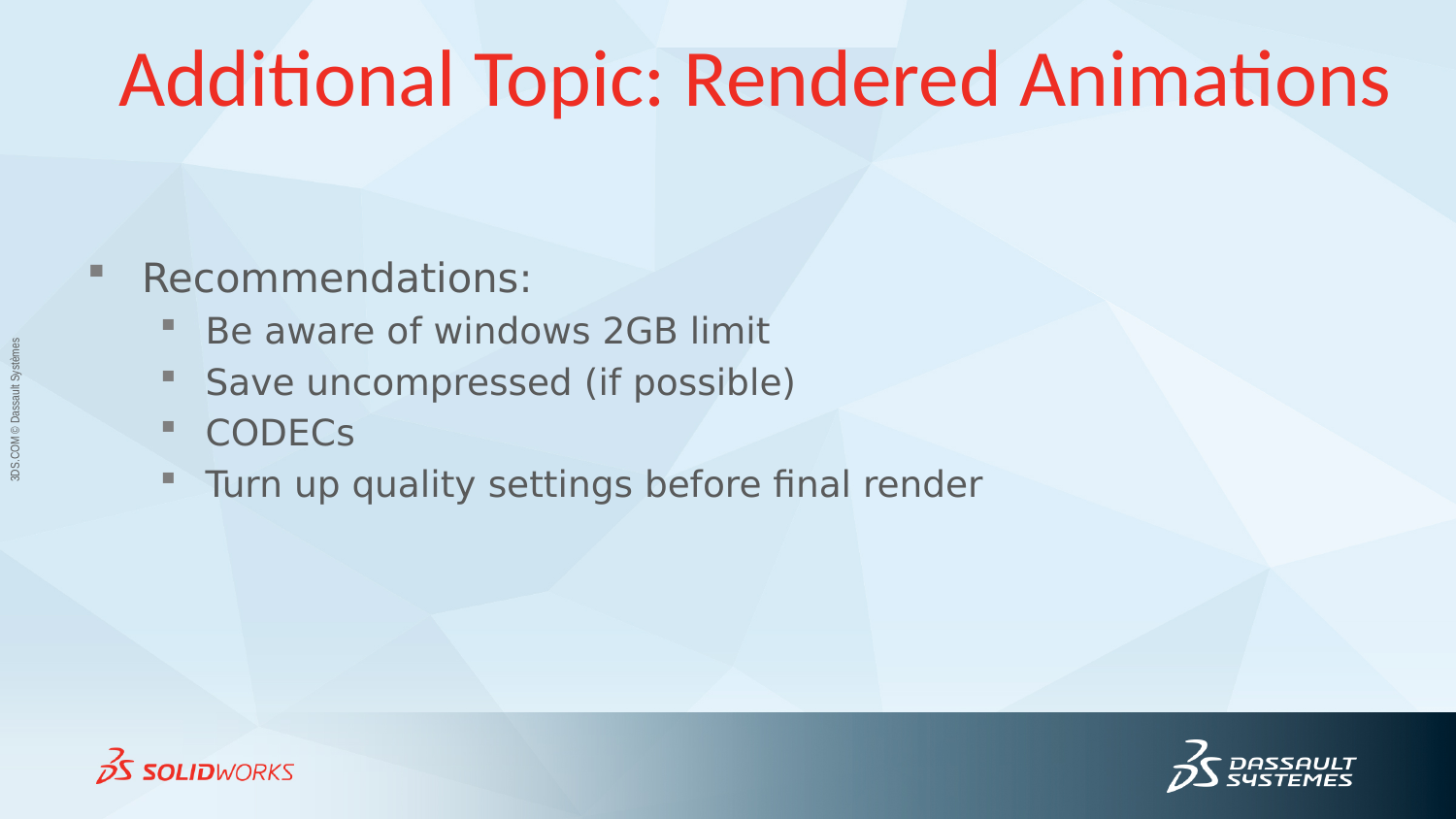

# Additional Topic: Rendered Animations
Recommendations:
Be aware of windows 2GB limit
Save uncompressed (if possible)
CODECs
Turn up quality settings before final render